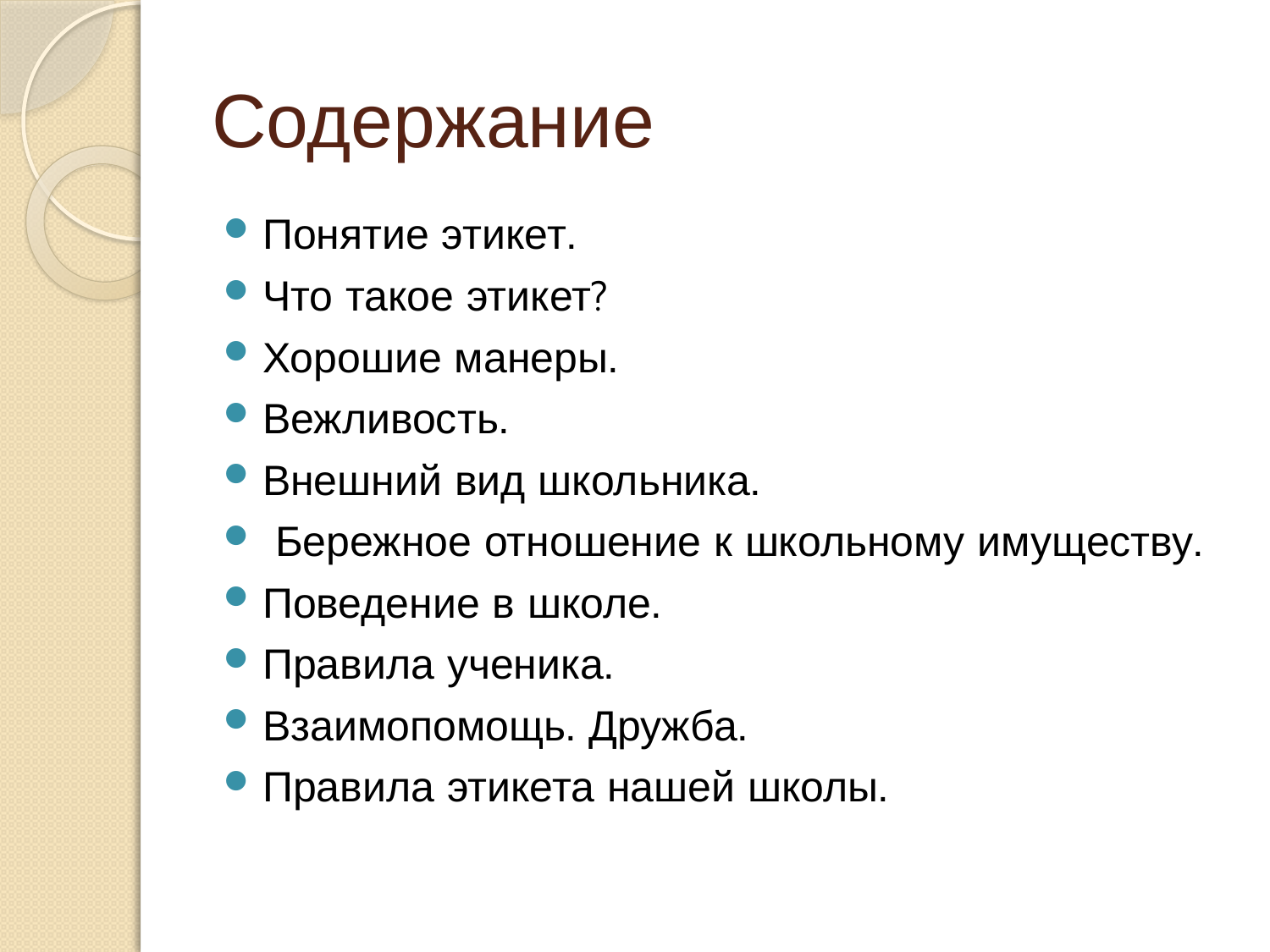

# Содержание
Понятие этикет.
Что такое этикет?
Хорошие манеры.
Вежливость.
Внешний вид школьника.
 Бережное отношение к школьному имуществу.
Поведение в школе.
Правила ученика.
Взаимопомощь. Дружба.
Правила этикета нашей школы.